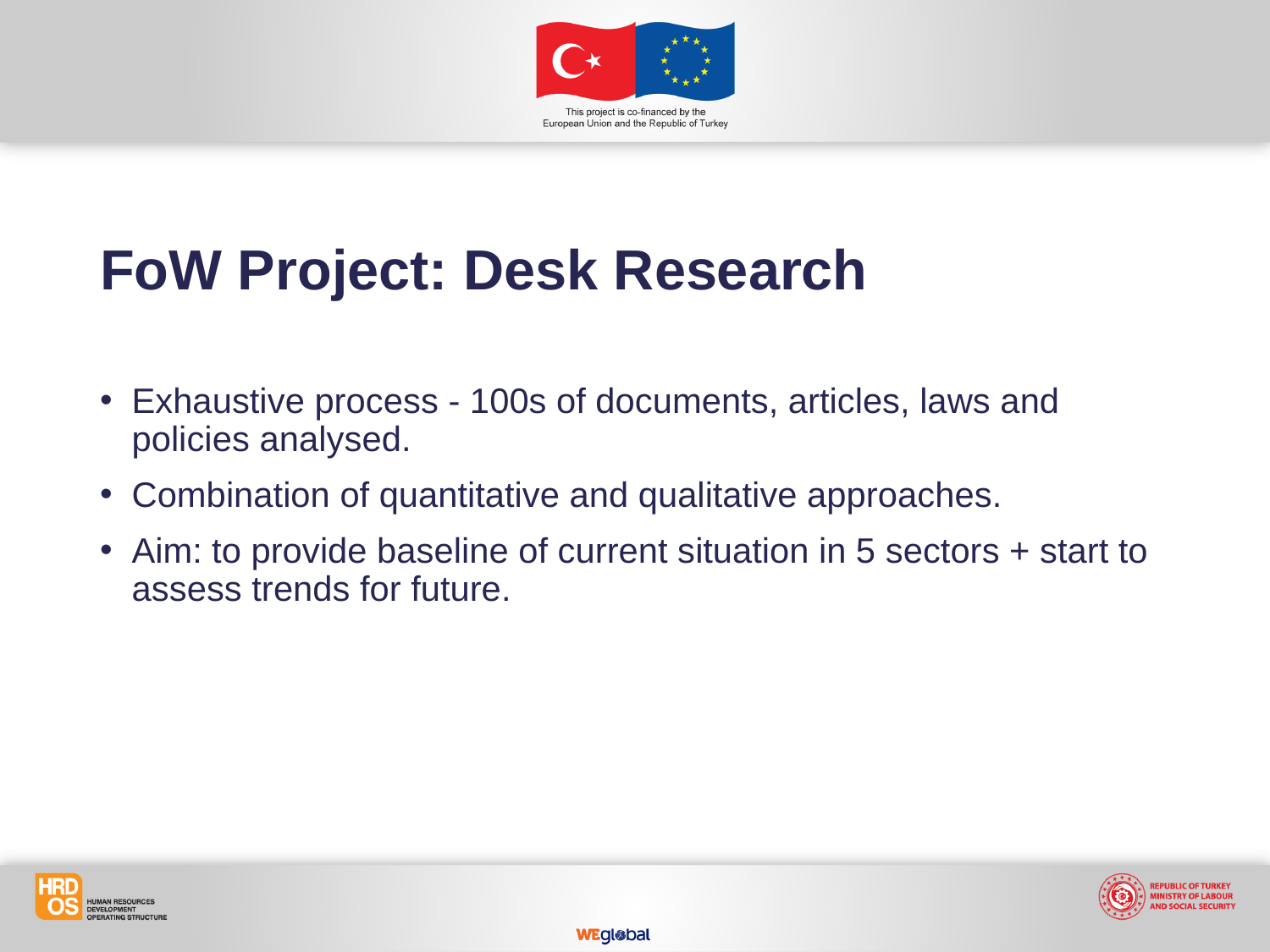

FoW Project: Desk Research

Exhaustive process - 100s of documents, articles, laws and policies analysed.
Combination of quantitative and qualitative approaches.
Aim: to provide baseline of current situation in 5 sectors + start to assess trends for future.